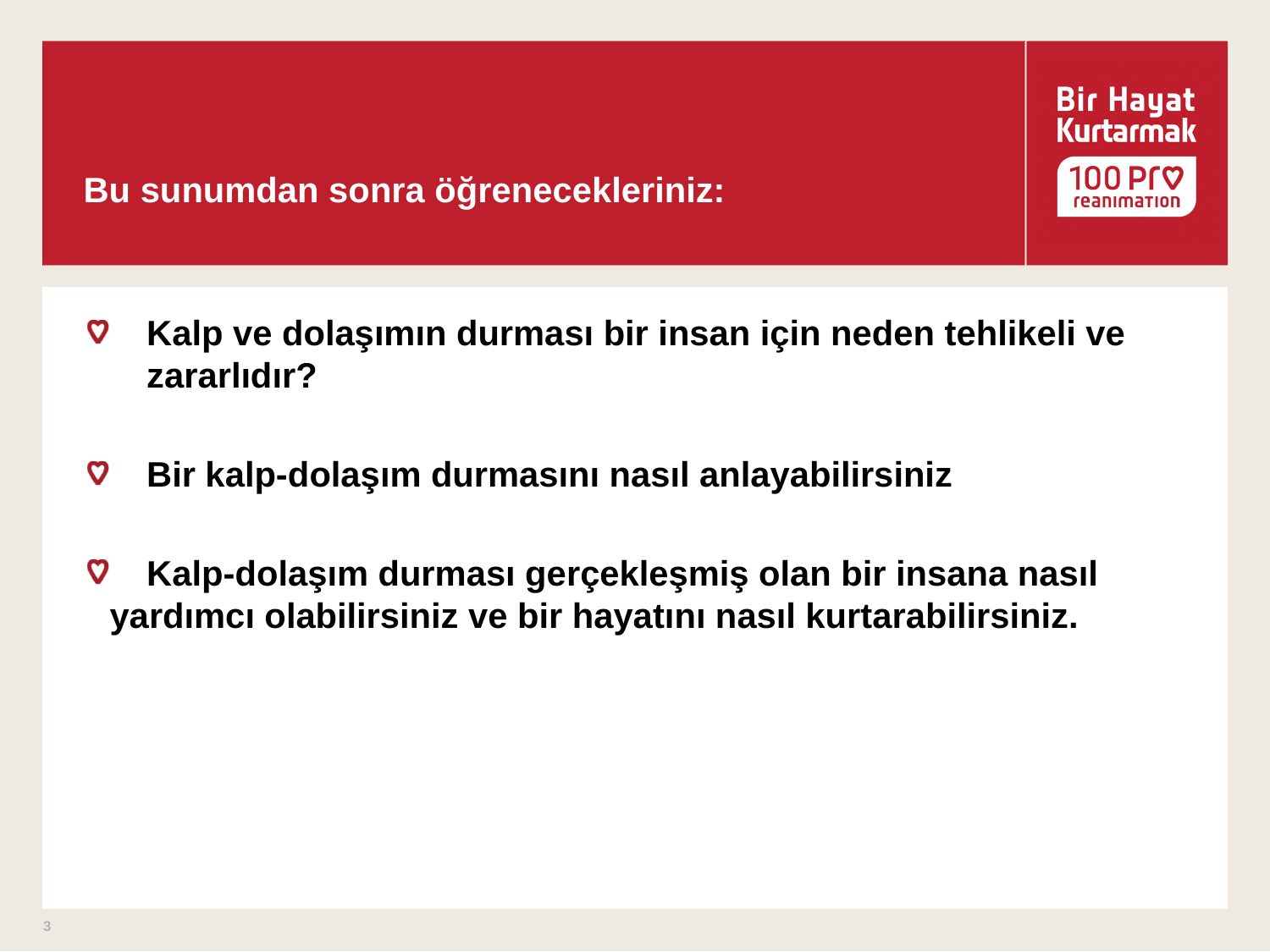

# Bu sunumdan sonra öğrenecekleriniz:
 	Kalp ve dolaşımın durması bir insan için neden tehlikeli ve  	zararlıdır?

 	Bir kalp-dolaşım durmasını nasıl anlayabilirsiniz

 	Kalp-dolaşım durması gerçekleşmiş olan bir insana nasıl  	yardımcı olabilirsiniz ve bir hayatını nasıl kurtarabilirsiniz.

3